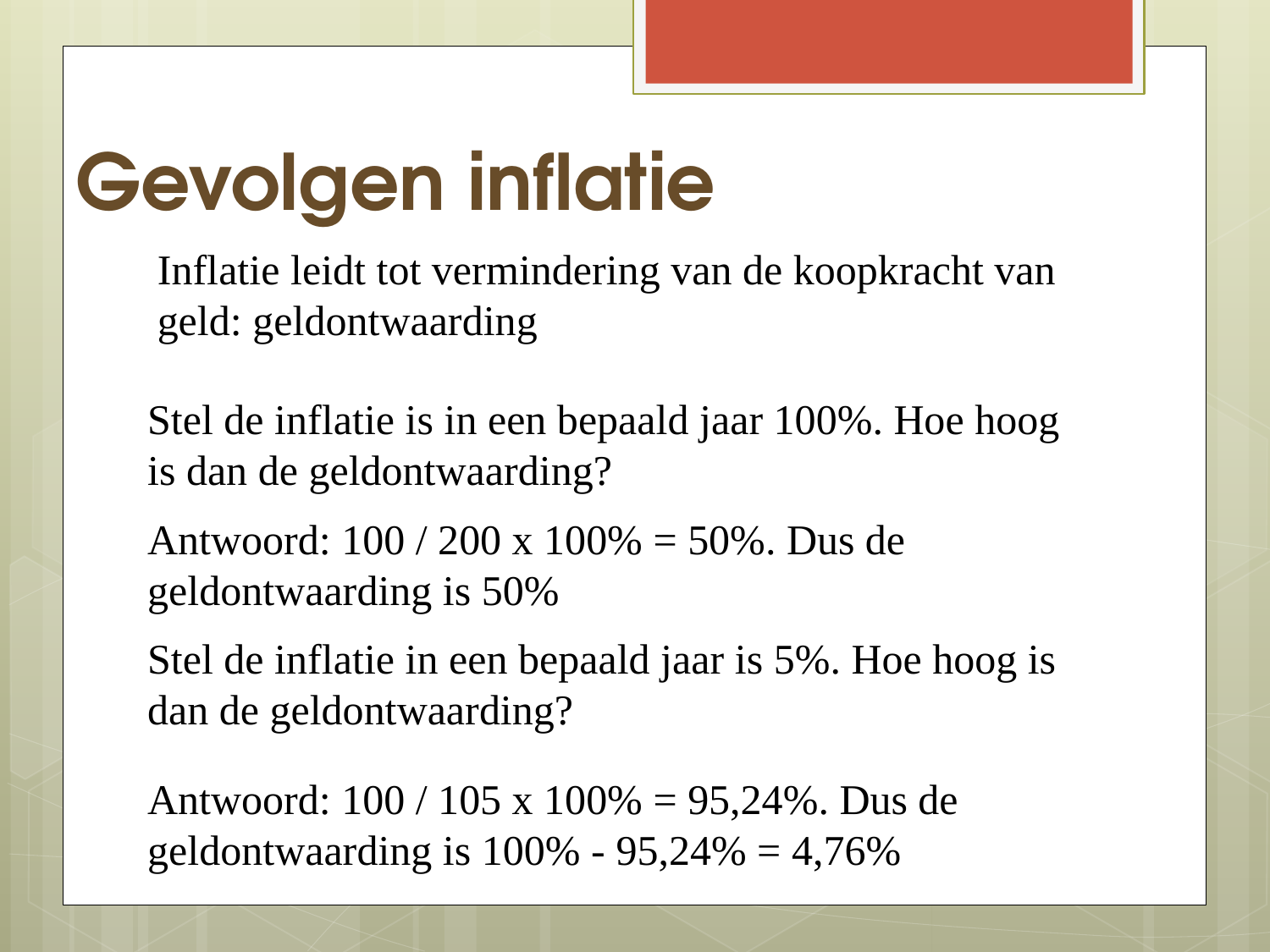

Gevolgen inflatie
Inflatie leidt tot vermindering van de koopkracht van geld: geldontwaarding
Stel de inflatie is in een bepaald jaar 100%. Hoe hoog is dan de geldontwaarding?
Antwoord: 100 / 200 x 100% = 50%. Dus de geldontwaarding is 50%
Stel de inflatie in een bepaald jaar is 5%. Hoe hoog is dan de geldontwaarding?
Antwoord: 100 / 105 x 100% = 95,24%. Dus de geldontwaarding is 100% - 95,24% = 4,76%